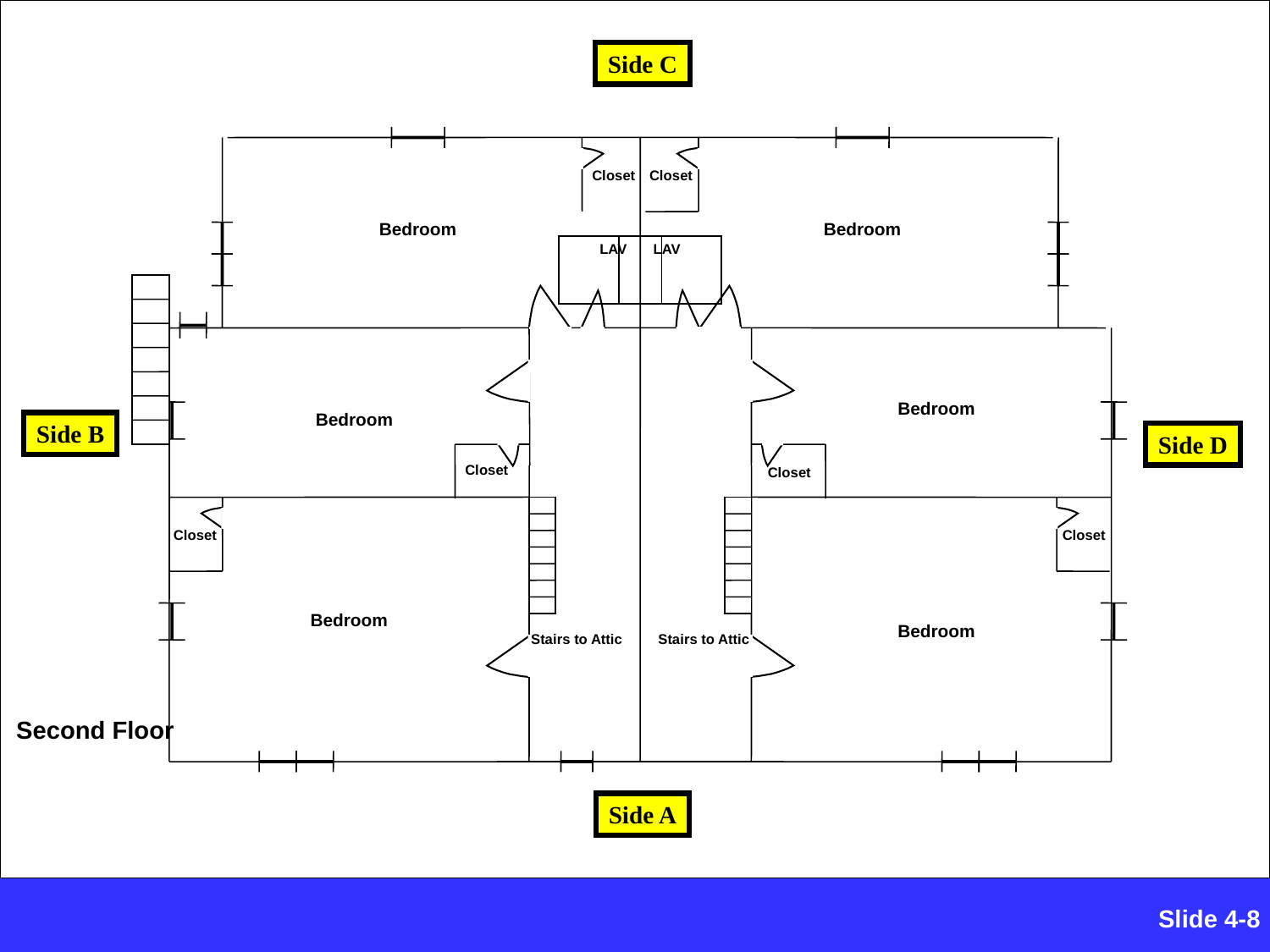

Side C

Closet

Closet

Bedroom

LAV

LAV

Bedroom

Bedroom
Bedroom

Side B
Side D

Closet
Closet

Closet

Closet

Bedroom

Bedroom
Stairs to Attic
Stairs to Attic

Second Floor

Side A
Slide 4-8